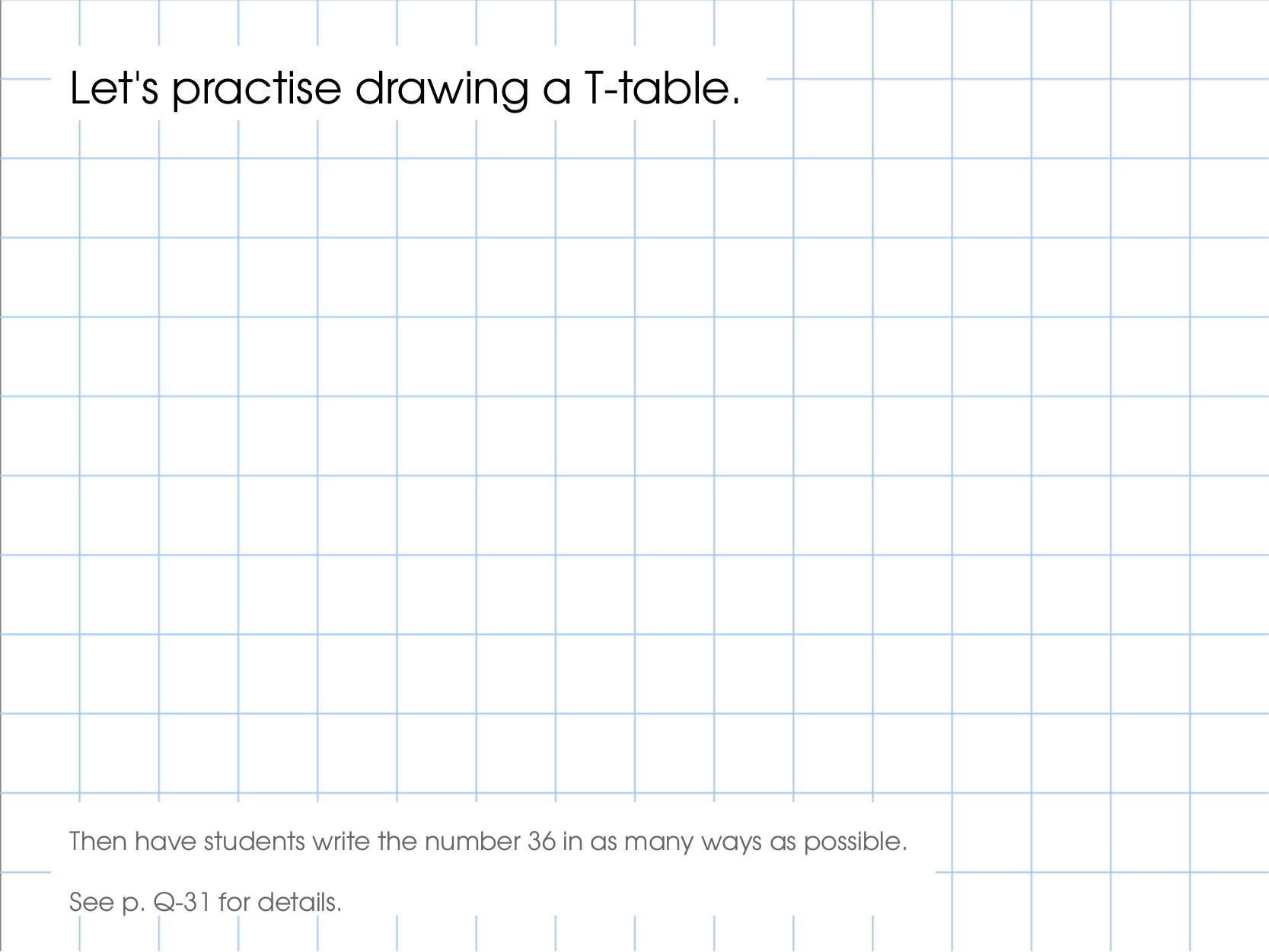

Let's practise drawing a T-table.

Then have students write the number 36 in as many ways as possible.
See p. Q-31 for details.